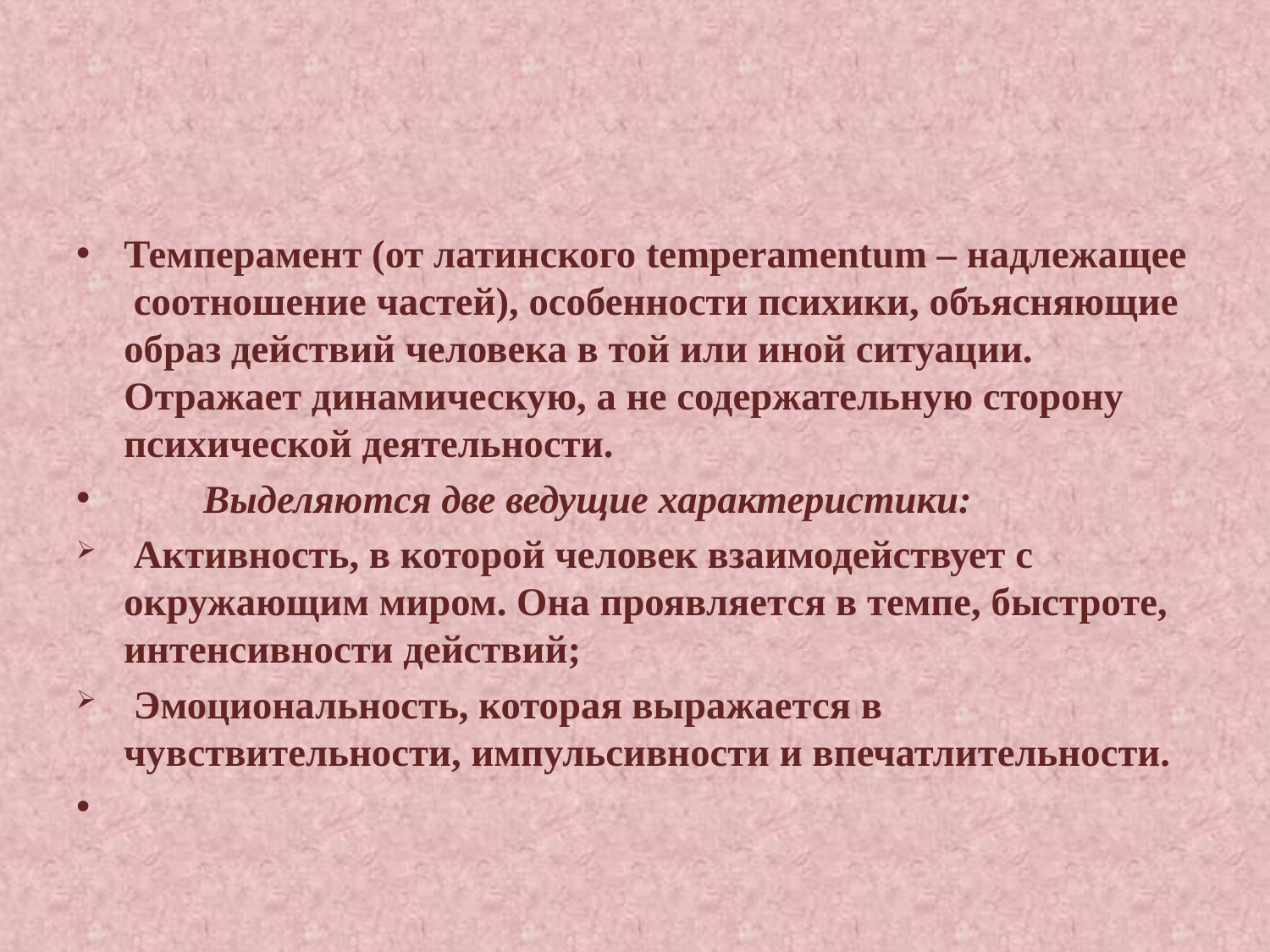

#
Темперамент (от латинского temperamentum – надлежащее  соотношение частей), особенности психики, объясняющие образ действий человека в той или иной ситуации. Отражает динамическую, а не содержательную сторону психической деятельности.
        Выделяются две ведущие характеристики:
 Активность, в которой человек взаимодействует с окружающим миром. Она проявляется в темпе, быстроте, интенсивности действий;
 Эмоциональность, которая выражается в чувствительности, импульсивности и впечатлительности.